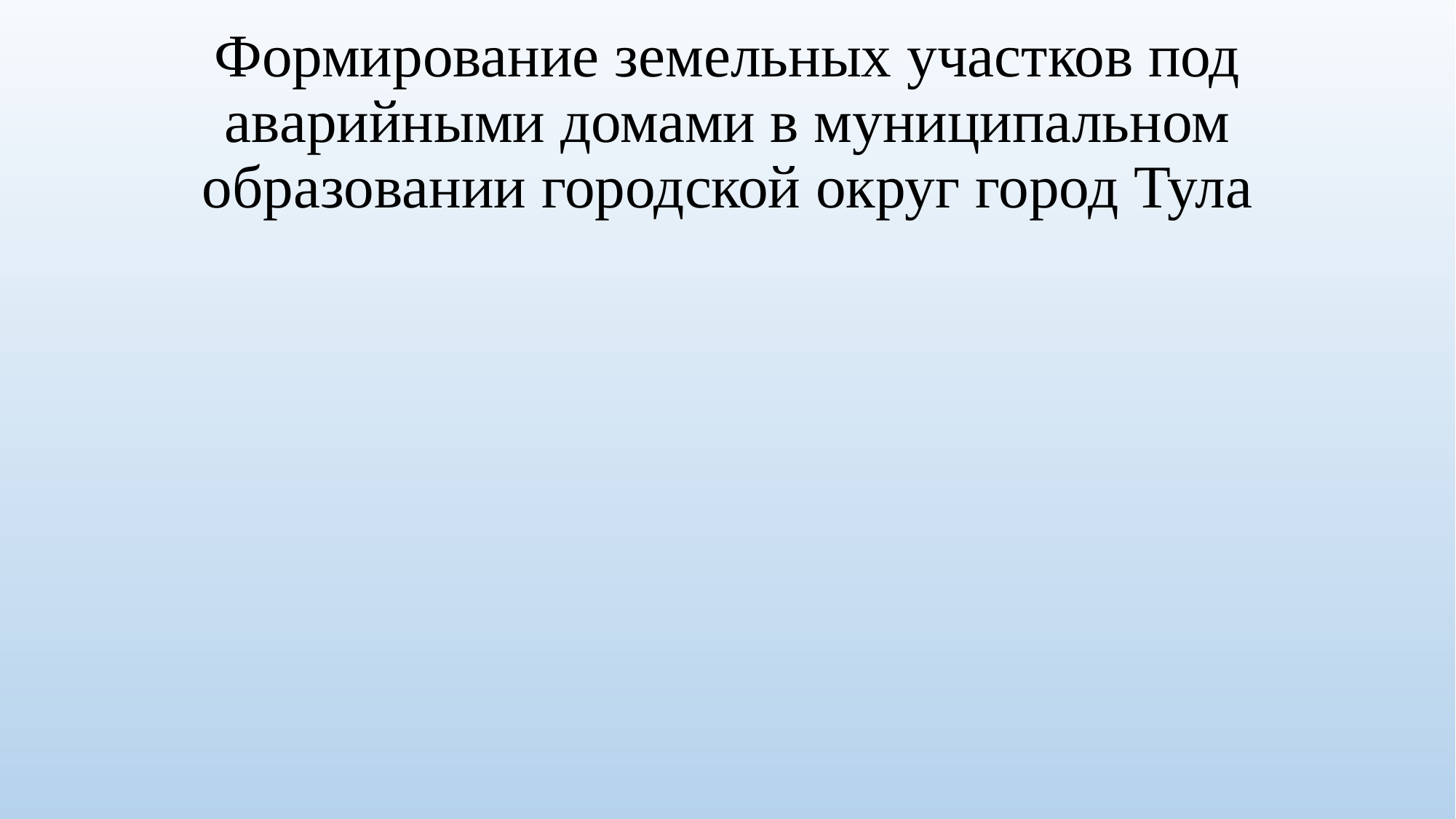

# Формирование земельных участков под аварийными домами в муниципальном образовании городской округ город Тула